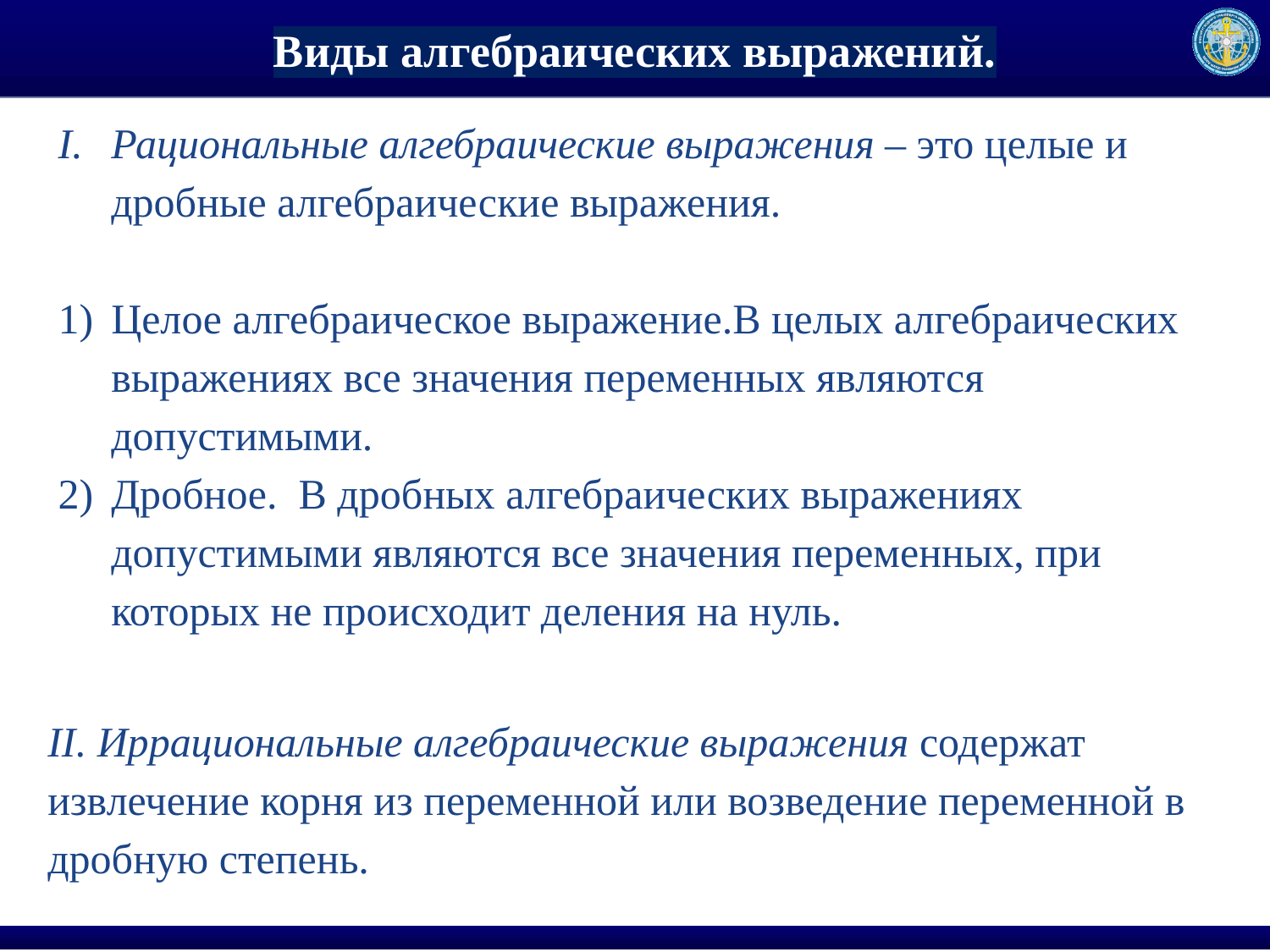

# Виды алгебраических выражений.
Рациональные алгебраические выражения – это целые и дробные алгебраические выражения.

Целое алгебраическое выражение.В целых алгебраических выражениях все значения переменных являются допустимыми.
Дробное.  В дробных алгебраических выражениях допустимыми являются все значения переменных, при которых не происходит деления на нуль.

II. Иррациональные алгебраические выражения содержат извлечение корня из переменной или возведение переменной в дробную степень.